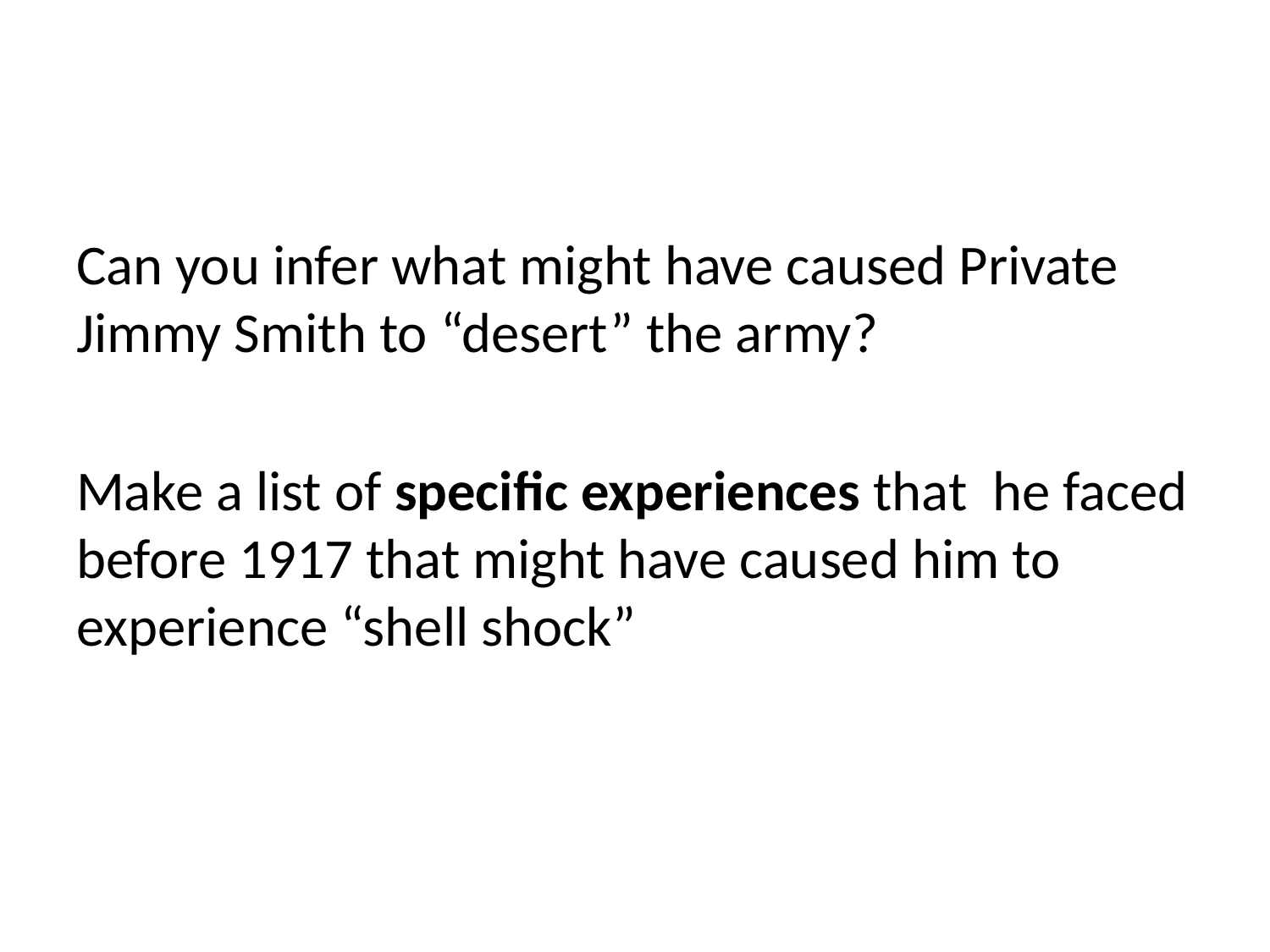

#
Can you infer what might have caused Private Jimmy Smith to “desert” the army?

Make a list of specific experiences that  he faced before 1917 that might have caused him to experience “shell shock”